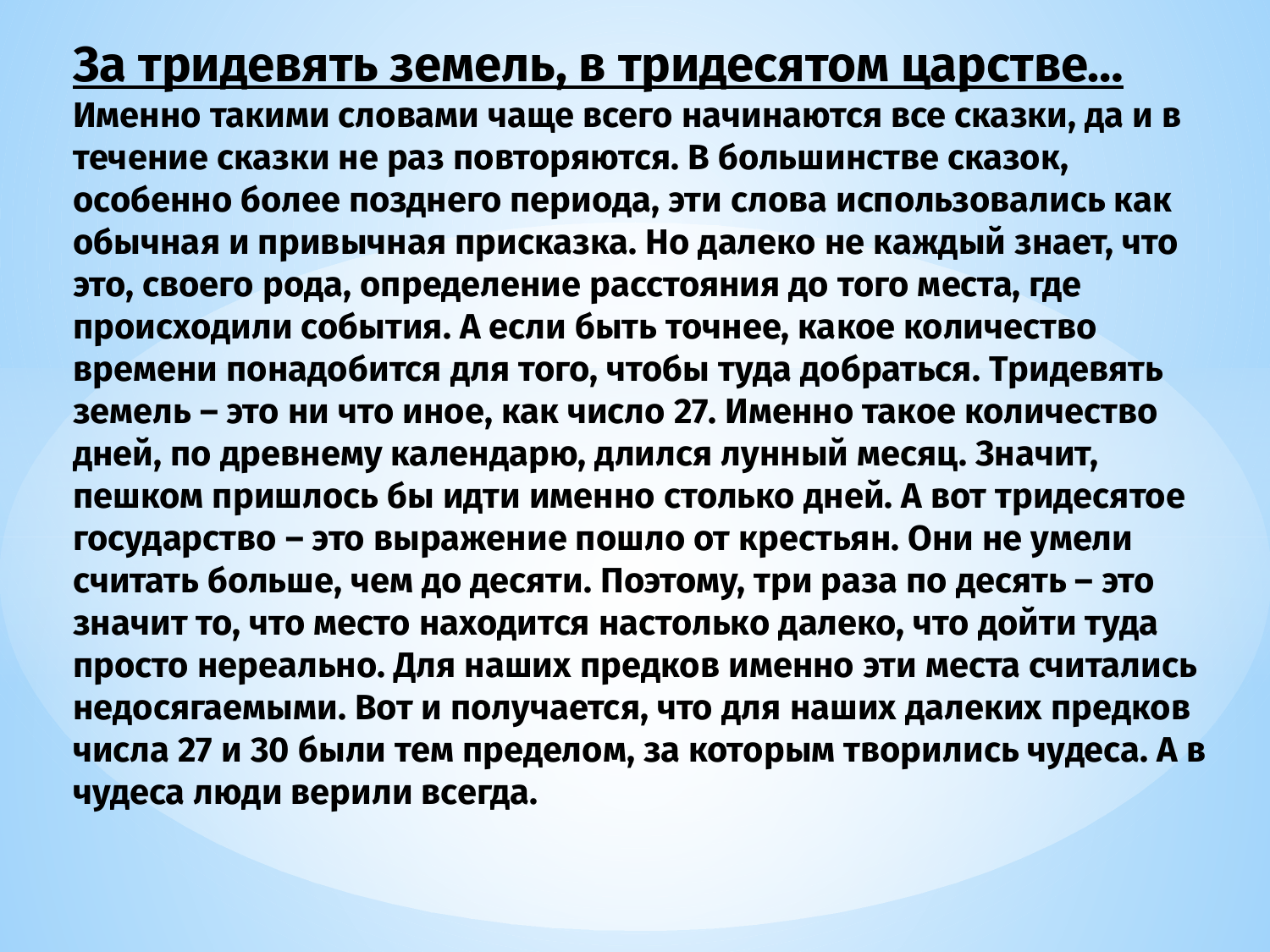

# За тридевять земель, в тридесятом царстве… Именно такими словами чаще всего начинаются все сказки, да и в течение сказки не раз повторяются. В большинстве сказок, особенно более позднего периода, эти слова использовались как обычная и привычная присказка. Но далеко не каждый знает, что это, своего рода, определение расстояния до того места, где происходили события. А если быть точнее, какое количество времени понадобится для того, чтобы туда добраться. Тридевять земель – это ни что иное, как число 27. Именно такое количество дней, по древнему календарю, длился лунный месяц. Значит, пешком пришлось бы идти именно столько дней. А вот тридесятое государство – это выражение пошло от крестьян. Они не умели считать больше, чем до десяти. Поэтому, три раза по десять – это значит то, что место находится настолько далеко, что дойти туда просто нереально. Для наших предков именно эти места считались недосягаемыми. Вот и получается, что для наших далеких предков числа 27 и 30 были тем пределом, за которым творились чудеса. А в чудеса люди верили всегда.